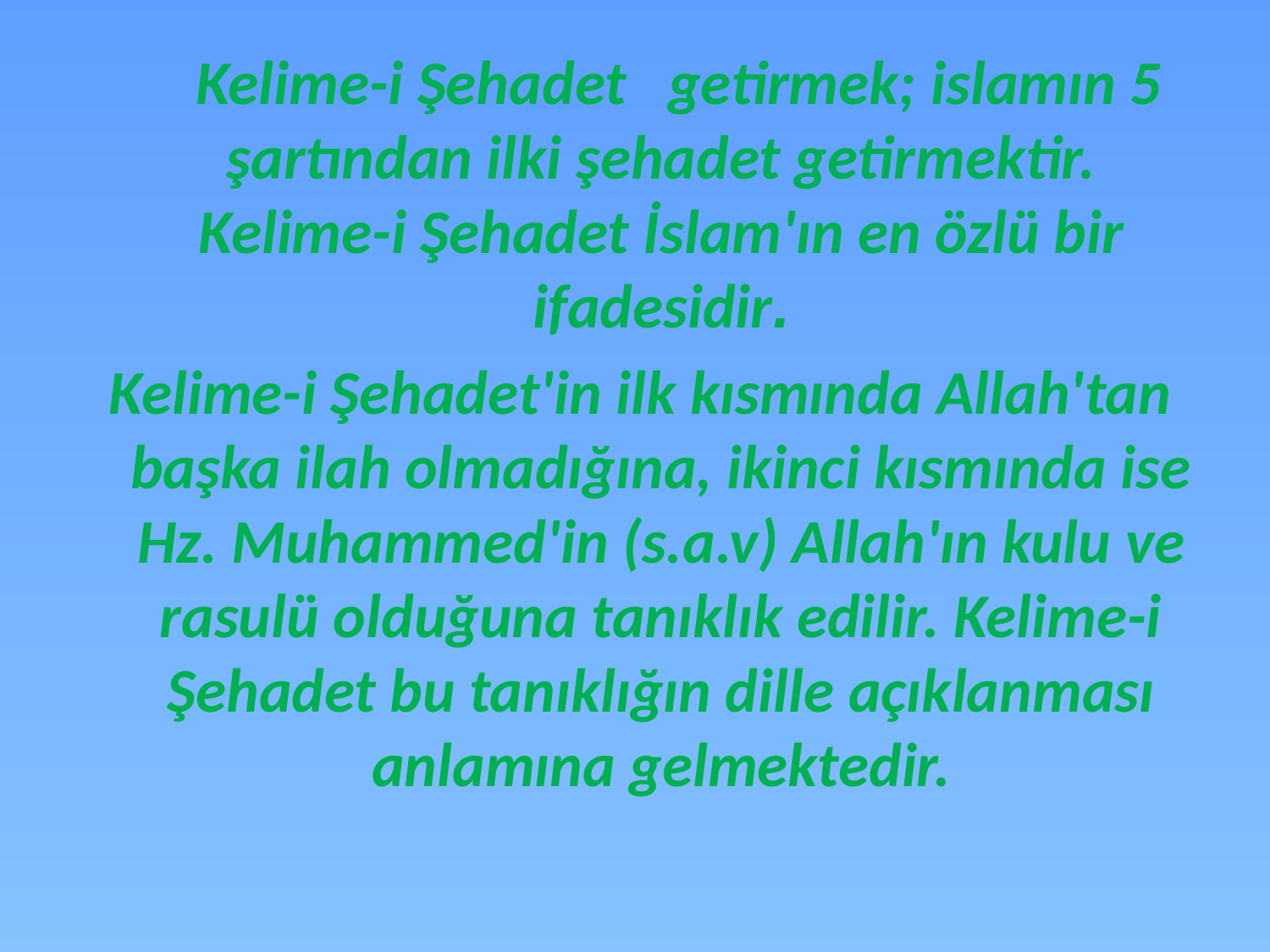

Kelime-i Şehadet   getirmek; islamın 5 şartından ilki şehadet getirmektir. Kelime-i Şehadet İslam'ın en özlü bir ifadesidir.
Kelime-i Şehadet'in ilk kısmında Allah'tan başka ilah olmadığına, ikinci kısmında ise Hz. Muhammed'in (s.a.v) Allah'ın kulu ve rasulü olduğuna tanıklık edilir. Kelime-i Şehadet bu tanıklığın dille açıklanması anlamına gelmektedir.